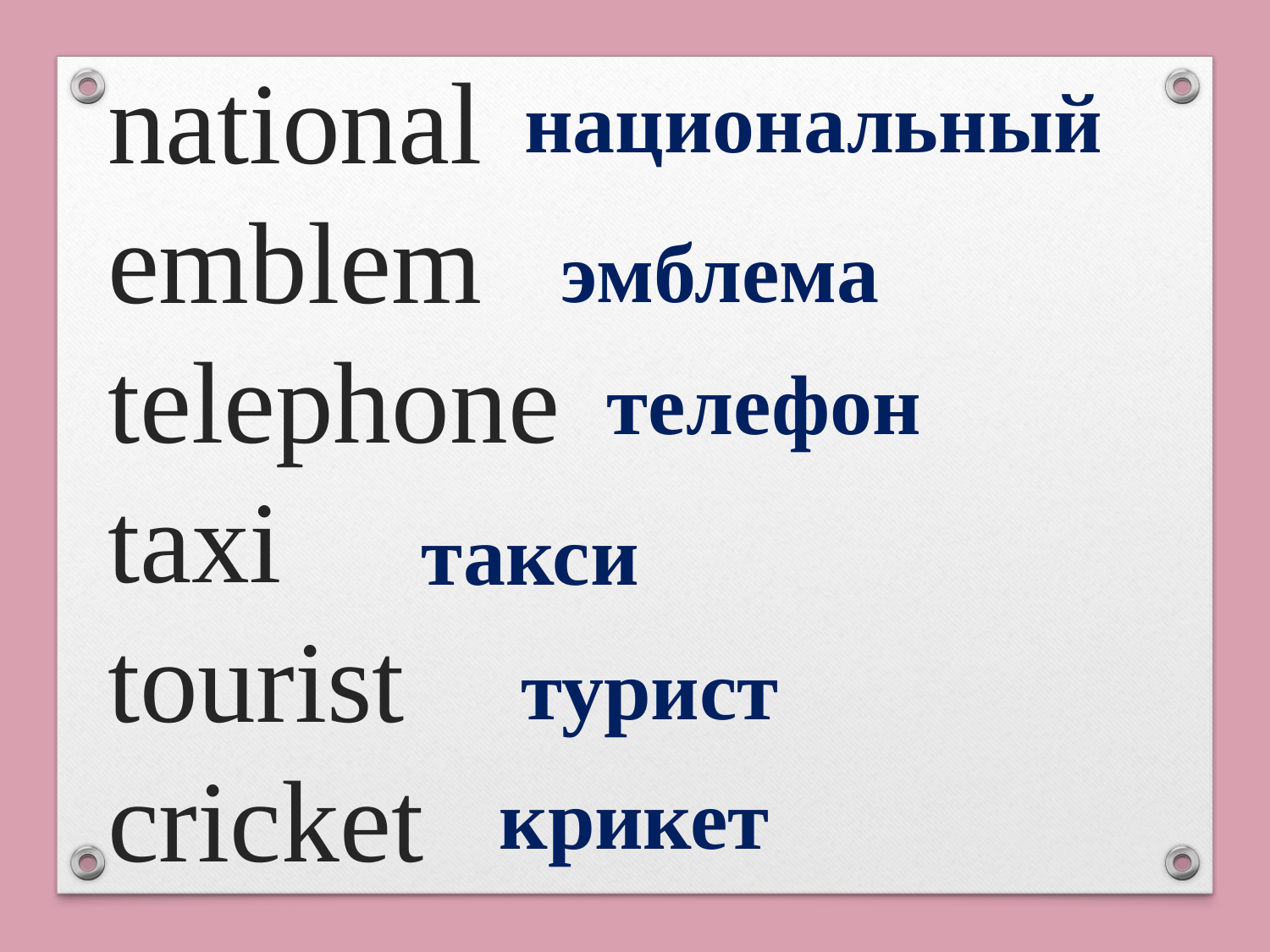

национальный
national
emblem
telephone
taxi
tourist
cricket
эмблема
телефон
такси
турист
крикет